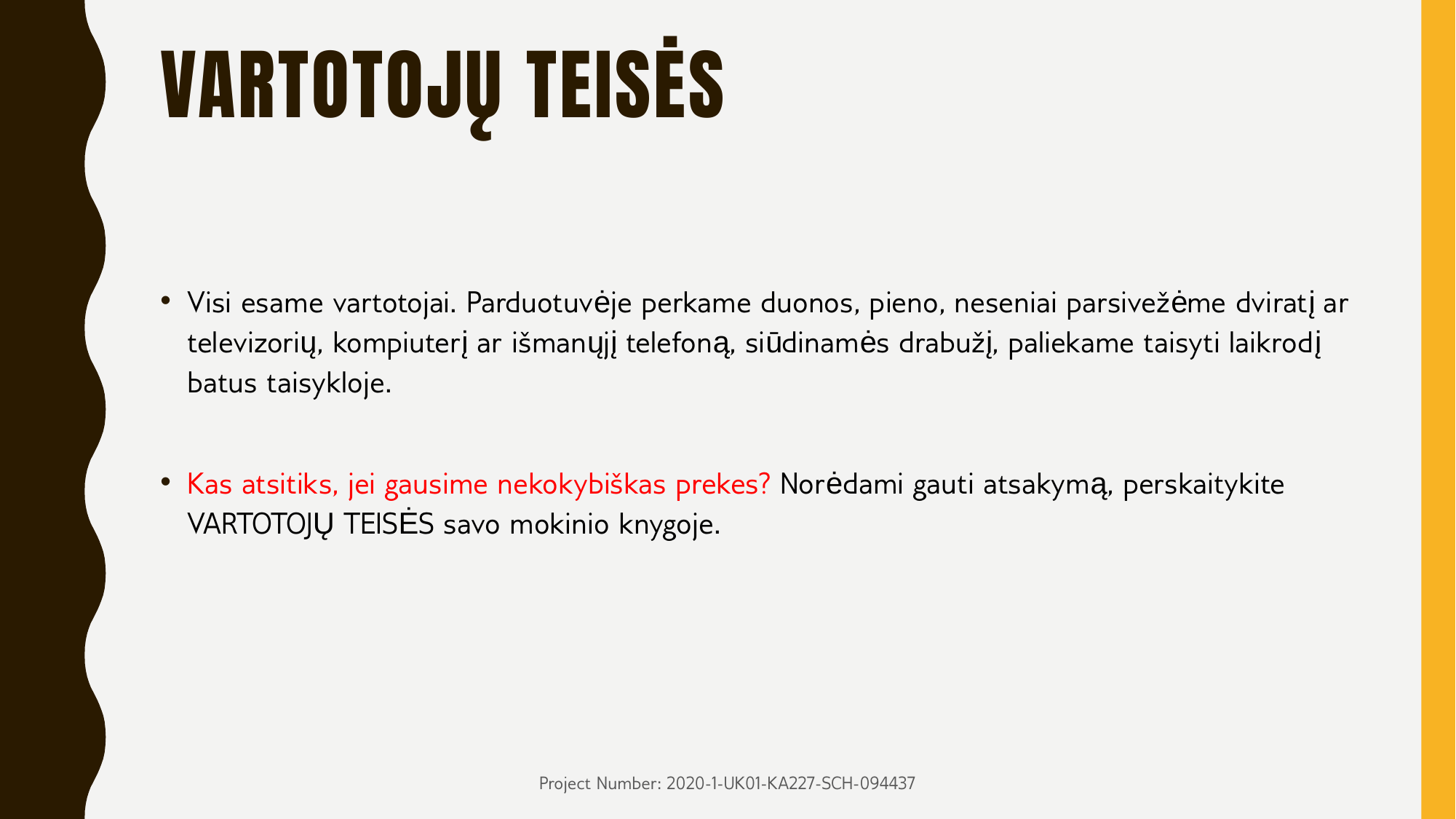

# VARTOTOJŲ TEISĖS
Visi esame vartotojai. Parduotuvėje perkame duonos, pieno, neseniai parsivežėme dviratį ar televizorių, kompiuterį ar išmanųjį telefoną, siūdinamės drabužį, paliekame taisyti laikrodį batus taisykloje.

Kas atsitiks, jei gausime nekokybiškas prekes? Norėdami gauti atsakymą, perskaitykite VARTOTOJŲ TEISĖS savo mokinio knygoje.
Project Number: 2020-1-UK01-KA227-SCH-094437